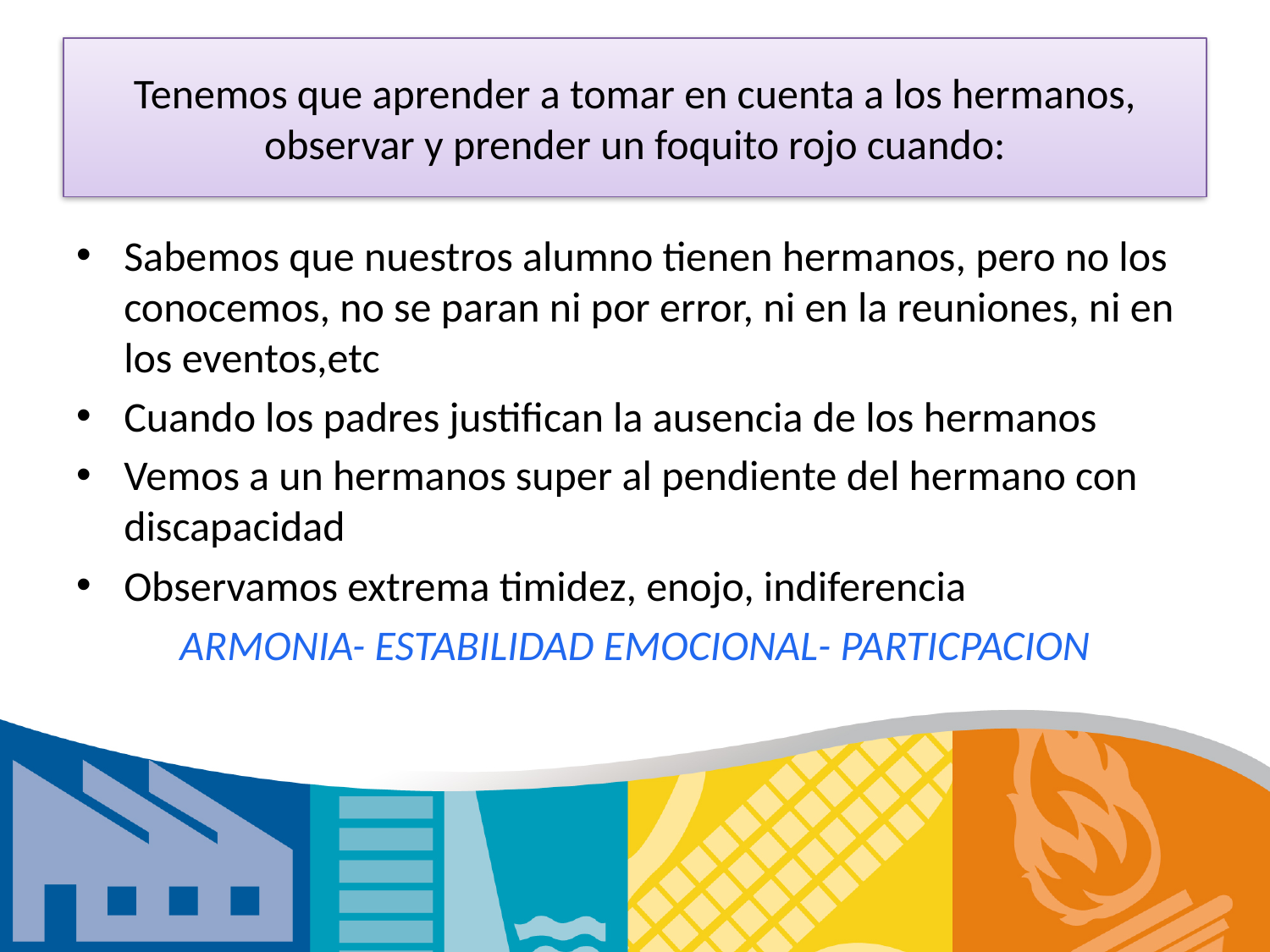

# Tenemos que aprender a tomar en cuenta a los hermanos, observar y prender un foquito rojo cuando:
Sabemos que nuestros alumno tienen hermanos, pero no los conocemos, no se paran ni por error, ni en la reuniones, ni en los eventos,etc
Cuando los padres justifican la ausencia de los hermanos
Vemos a un hermanos super al pendiente del hermano con discapacidad
Observamos extrema timidez, enojo, indiferencia
ARMONIA- ESTABILIDAD EMOCIONAL- PARTICPACION